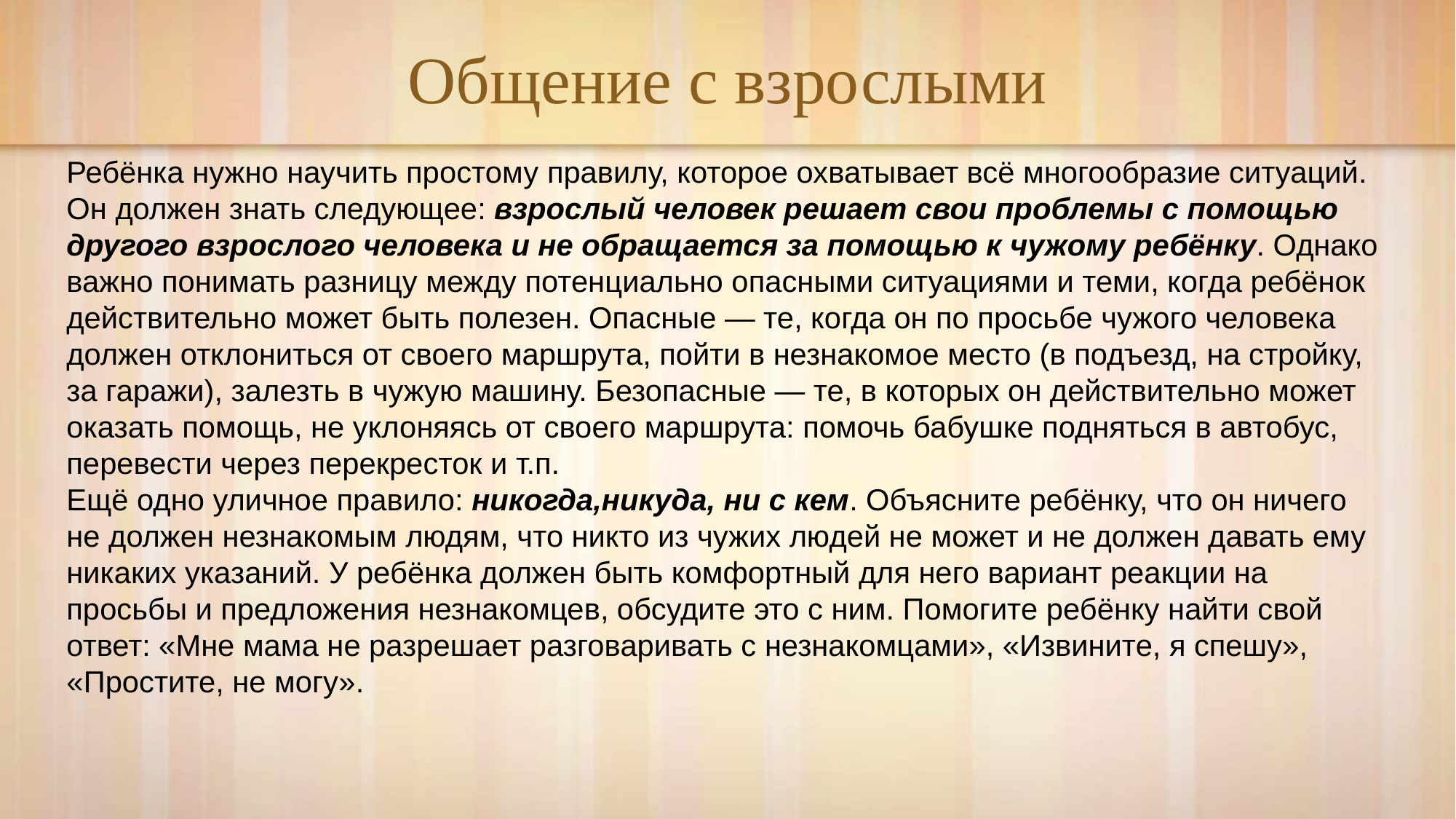

# Общение с взрослыми
Ребёнка нужно научить простому правилу, которое охватывает всё многообразие ситуаций. Он должен знать следующее: взрослый человек решает свои проблемы с помощью другого взрослого человека и не обращается за помощью к чужому ребёнку. Однако важно понимать разницу между потенциально опасными ситуациями и теми, когда ребёнок действительно может быть полезен. Опасные — те, когда он по просьбе чужого человека должен отклониться от своего маршрута, пойти в незнакомое место (в подъезд, на стройку, за гаражи), залезть в чужую машину. Безопасные — те, в которых он действительно может оказать помощь, не уклоняясь от своего маршрута: помочь бабушке подняться в автобус, перевести через перекресток и т.п.
Ещё одно уличное правило: никогда,никуда, ни с кем. Объясните ребёнку, что он ничего не должен незнакомым людям, что никто из чужих людей не может и не должен давать ему никаких указаний. У ребёнка должен быть комфортный для него вариант реакции на просьбы и предложения незнакомцев, обсудите это с ним. Помогите ребёнку найти свой ответ: «Мне мама не разрешает разговаривать с незнакомцами», «Извините, я спешу», «Простите, не могу».